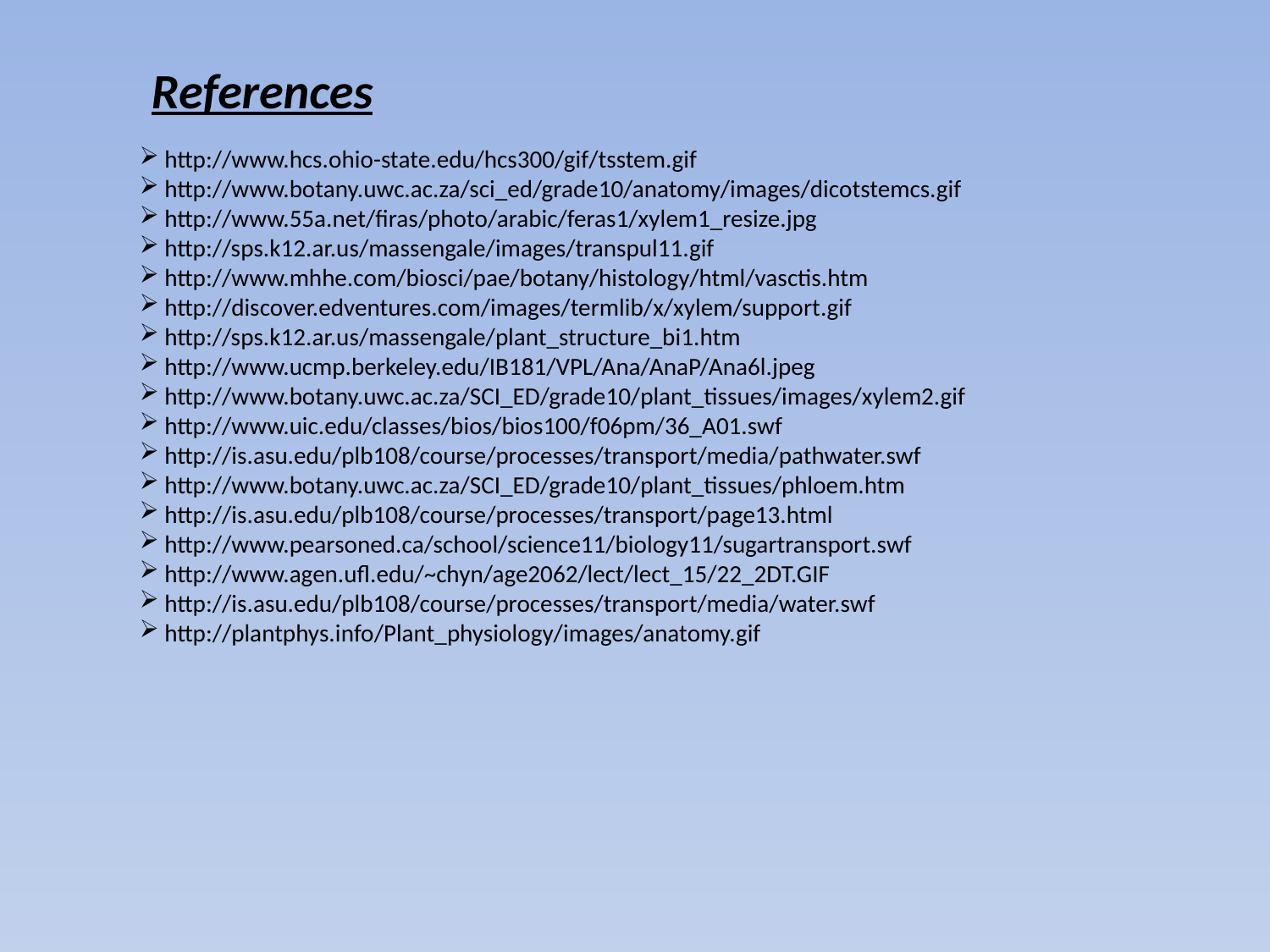

References
 http://www.hcs.ohio-state.edu/hcs300/gif/tsstem.gif
 http://www.botany.uwc.ac.za/sci_ed/grade10/anatomy/images/dicotstemcs.gif
 http://www.55a.net/firas/photo/arabic/feras1/xylem1_resize.jpg
 http://sps.k12.ar.us/massengale/images/transpul11.gif
 http://www.mhhe.com/biosci/pae/botany/histology/html/vasctis.htm
 http://discover.edventures.com/images/termlib/x/xylem/support.gif
 http://sps.k12.ar.us/massengale/plant_structure_bi1.htm
 http://www.ucmp.berkeley.edu/IB181/VPL/Ana/AnaP/Ana6l.jpeg
 http://www.botany.uwc.ac.za/SCI_ED/grade10/plant_tissues/images/xylem2.gif
 http://www.uic.edu/classes/bios/bios100/f06pm/36_A01.swf
 http://is.asu.edu/plb108/course/processes/transport/media/pathwater.swf
 http://www.botany.uwc.ac.za/SCI_ED/grade10/plant_tissues/phloem.htm
 http://is.asu.edu/plb108/course/processes/transport/page13.html
 http://www.pearsoned.ca/school/science11/biology11/sugartransport.swf
 http://www.agen.ufl.edu/~chyn/age2062/lect/lect_15/22_2DT.GIF
 http://is.asu.edu/plb108/course/processes/transport/media/water.swf
 http://plantphys.info/Plant_physiology/images/anatomy.gif